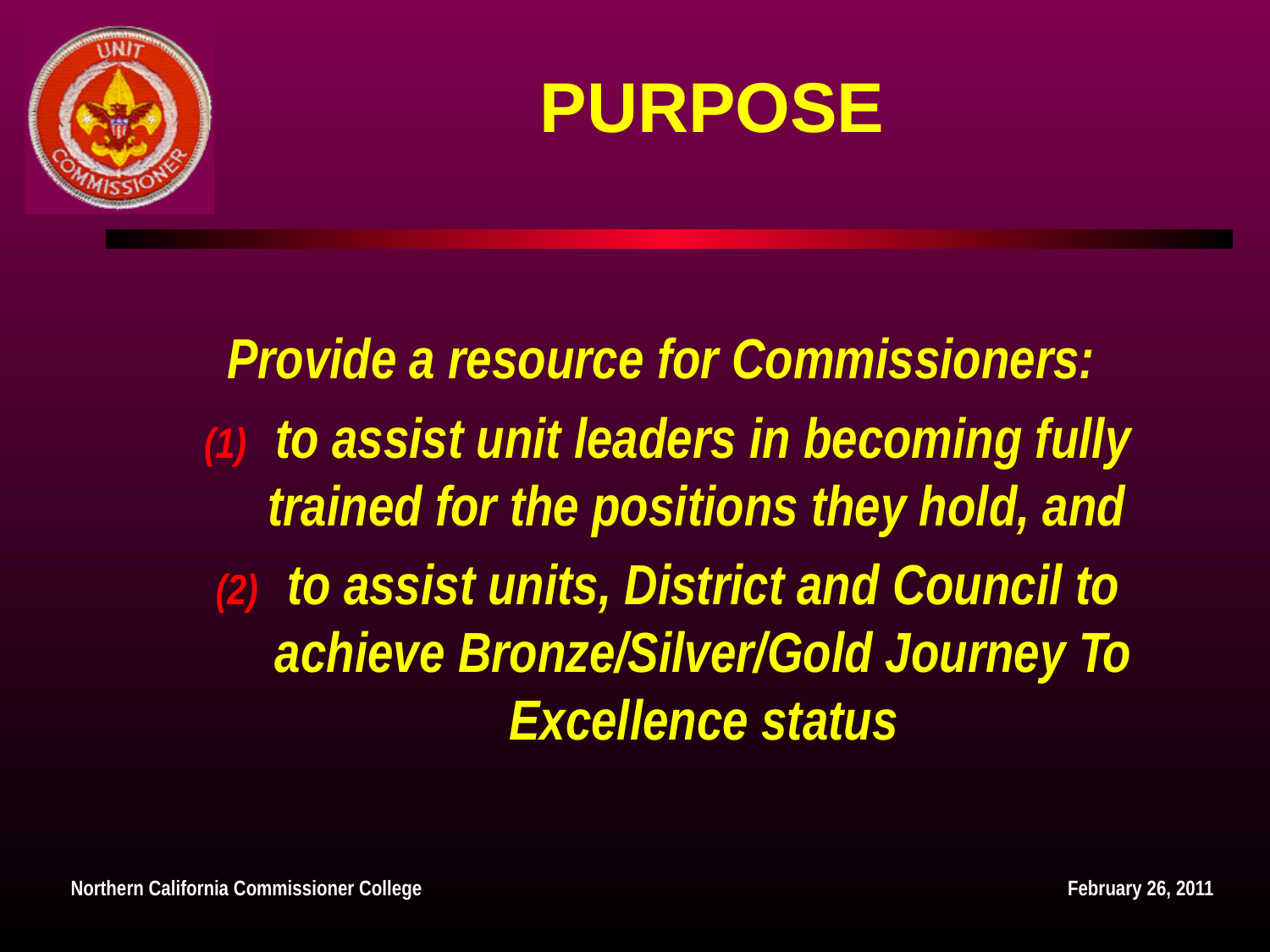

PURPOSE

Provide a resource for Commissioners:
to assist unit leaders in becoming fully trained for the positions they hold, and
to assist units, District and Council to achieve Bronze/Silver/Gold Journey To Excellence status